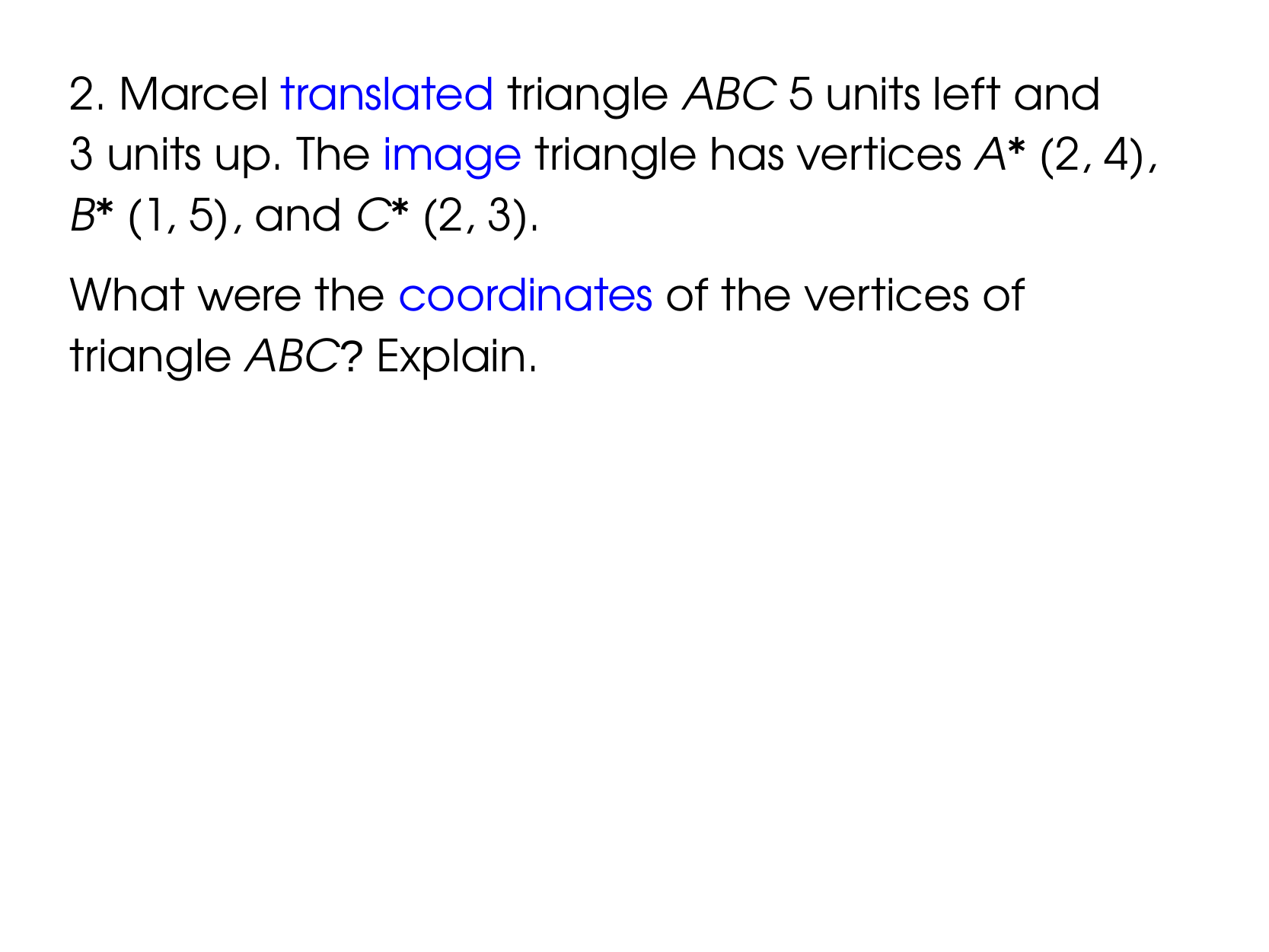

2. Marcel translated triangle ABC 5 units left and
3 units up. The image triangle has vertices A* (2, 4), B* (1, 5), and C* (2, 3).
What were the coordinates of the vertices of triangle ABC? Explain.